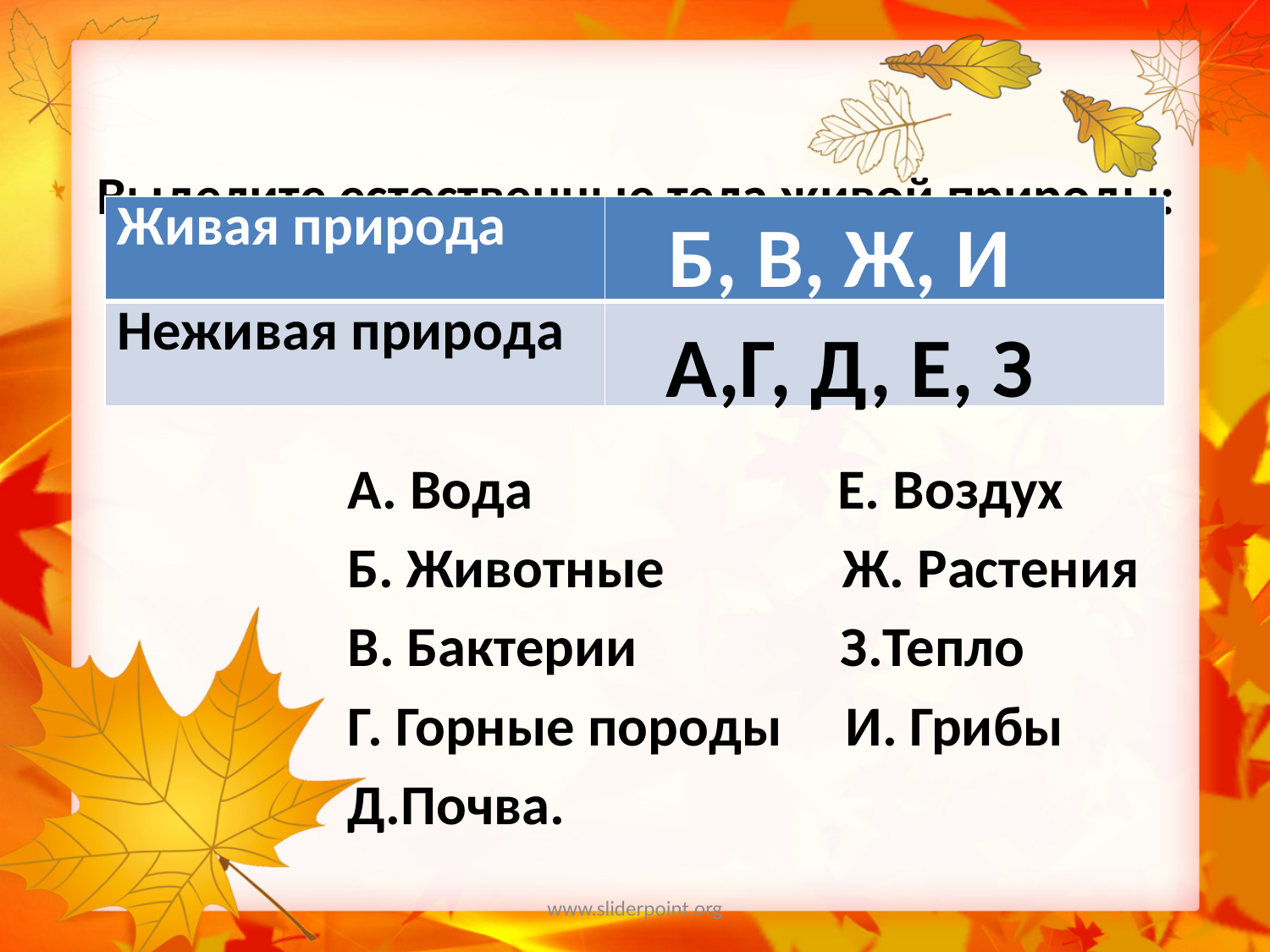

# Выделите естественные тела живой природы:
| Живая природа |  |
| --- | --- |
| Неживая природа |  |
Б, В, Ж, И
А,Г, Д, Е, З
А. Вода                        Е. Воздух
Б. Животные              Ж. Растения
В. Бактерии                З.Тепло
Г. Горные породы     И. Грибы
Д.Почва.
www.sliderpoint.org